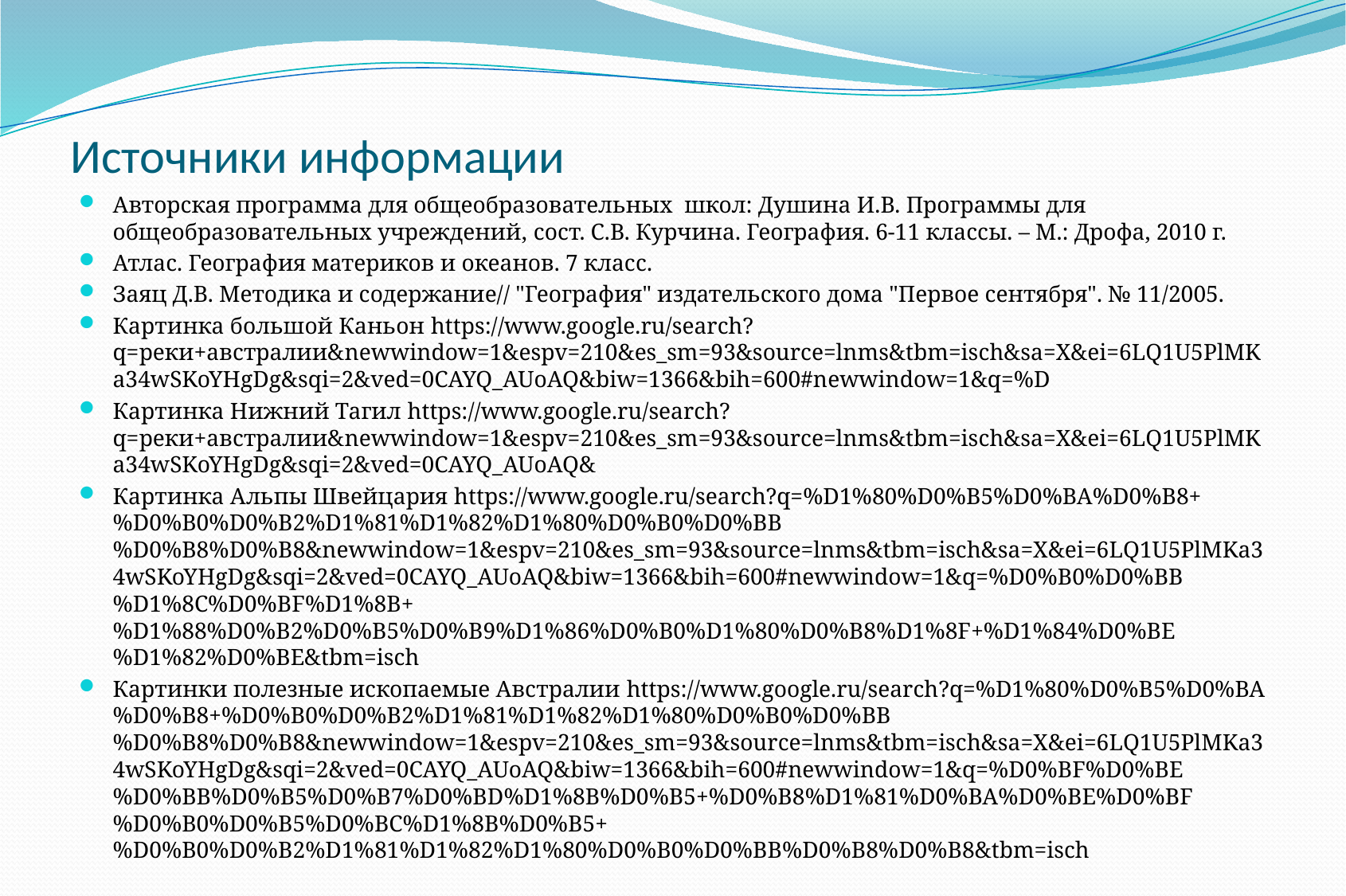

# Источники информации
Авторская программа для общеобразовательных  школ: Душина И.В. Программы для общеобразовательных учреждений, сост. С.В. Курчина. География. 6-11 классы. – М.: Дрофа, 2010 г.
Атлас. География материков и океанов. 7 класс.
Заяц Д.В. Методика и содержание// "География" издательского дома "Первое сентября". № 11/2005.
Картинка большой Каньон https://www.google.ru/search?q=реки+австралии&newwindow=1&espv=210&es_sm=93&source=lnms&tbm=isch&sa=X&ei=6LQ1U5PlMKa34wSKoYHgDg&sqi=2&ved=0CAYQ_AUoAQ&biw=1366&bih=600#newwindow=1&q=%D
Картинка Нижний Тагил https://www.google.ru/search?q=реки+австралии&newwindow=1&espv=210&es_sm=93&source=lnms&tbm=isch&sa=X&ei=6LQ1U5PlMKa34wSKoYHgDg&sqi=2&ved=0CAYQ_AUoAQ&
Картинка Альпы Швейцария https://www.google.ru/search?q=%D1%80%D0%B5%D0%BA%D0%B8+%D0%B0%D0%B2%D1%81%D1%82%D1%80%D0%B0%D0%BB%D0%B8%D0%B8&newwindow=1&espv=210&es_sm=93&source=lnms&tbm=isch&sa=X&ei=6LQ1U5PlMKa34wSKoYHgDg&sqi=2&ved=0CAYQ_AUoAQ&biw=1366&bih=600#newwindow=1&q=%D0%B0%D0%BB%D1%8C%D0%BF%D1%8B+%D1%88%D0%B2%D0%B5%D0%B9%D1%86%D0%B0%D1%80%D0%B8%D1%8F+%D1%84%D0%BE%D1%82%D0%BE&tbm=isch
Картинки полезные ископаемые Австралии https://www.google.ru/search?q=%D1%80%D0%B5%D0%BA%D0%B8+%D0%B0%D0%B2%D1%81%D1%82%D1%80%D0%B0%D0%BB%D0%B8%D0%B8&newwindow=1&espv=210&es_sm=93&source=lnms&tbm=isch&sa=X&ei=6LQ1U5PlMKa34wSKoYHgDg&sqi=2&ved=0CAYQ_AUoAQ&biw=1366&bih=600#newwindow=1&q=%D0%BF%D0%BE%D0%BB%D0%B5%D0%B7%D0%BD%D1%8B%D0%B5+%D0%B8%D1%81%D0%BA%D0%BE%D0%BF%D0%B0%D0%B5%D0%BC%D1%8B%D0%B5+%D0%B0%D0%B2%D1%81%D1%82%D1%80%D0%B0%D0%BB%D0%B8%D0%B8&tbm=isch